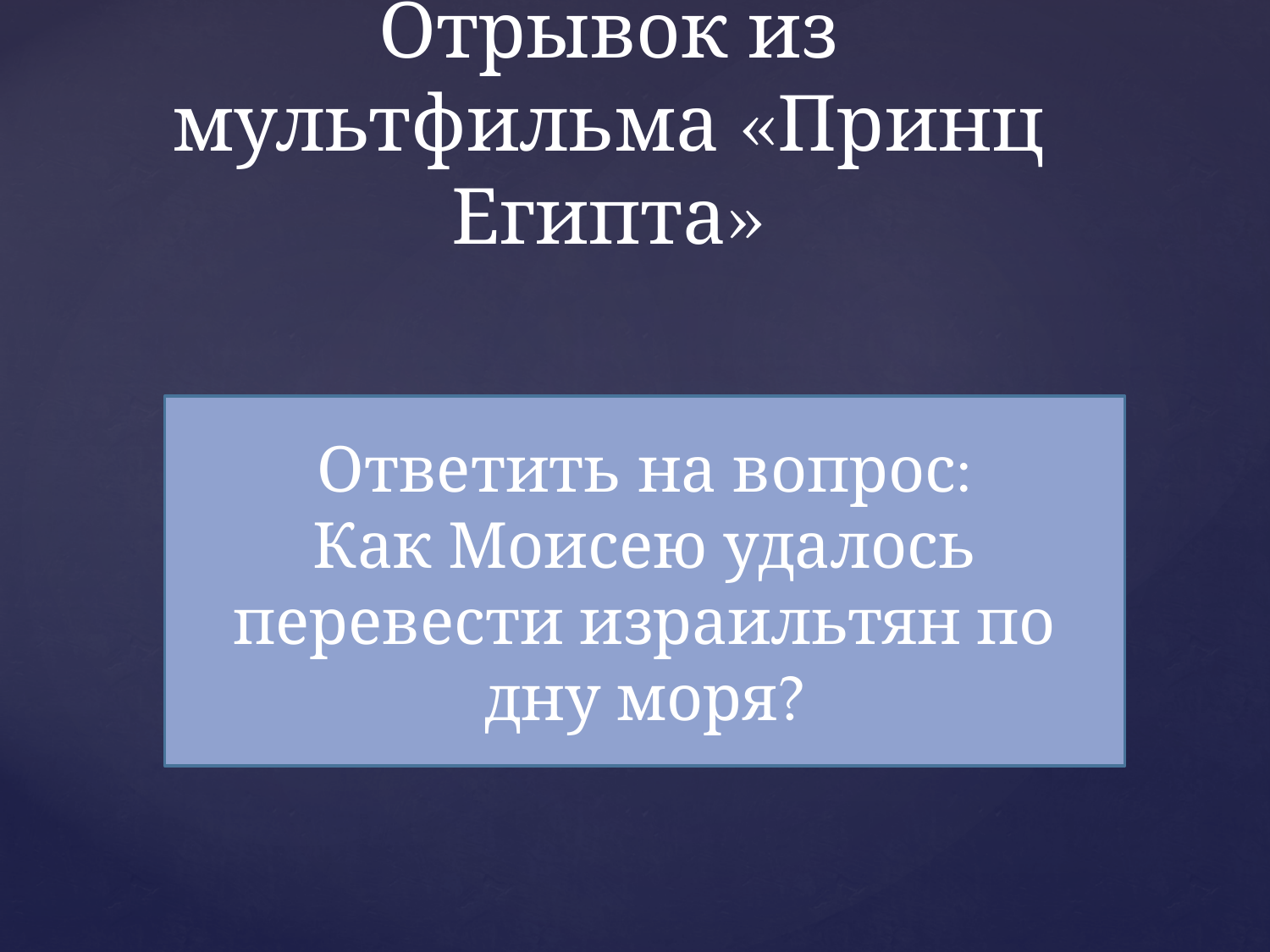

# Отрывок из мультфильма «Принц Египта»
Ответить на вопрос:
Как Моисею удалось перевести израильтян по дну моря?